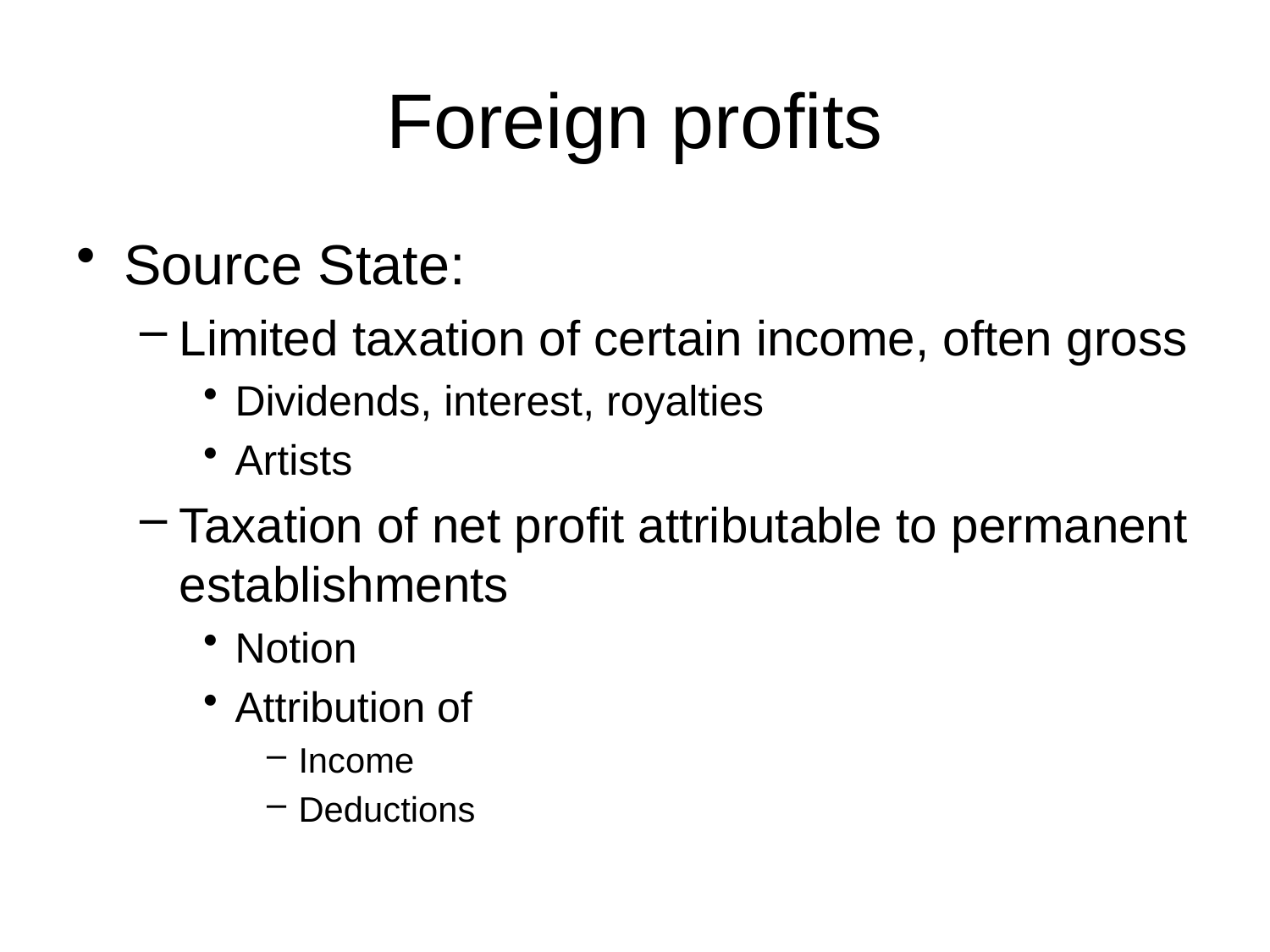

# Foreign profits
Source State:
Limited taxation of certain income, often gross
Dividends, interest, royalties
Artists
Taxation of net profit attributable to permanent establishments
Notion
Attribution of
Income
Deductions